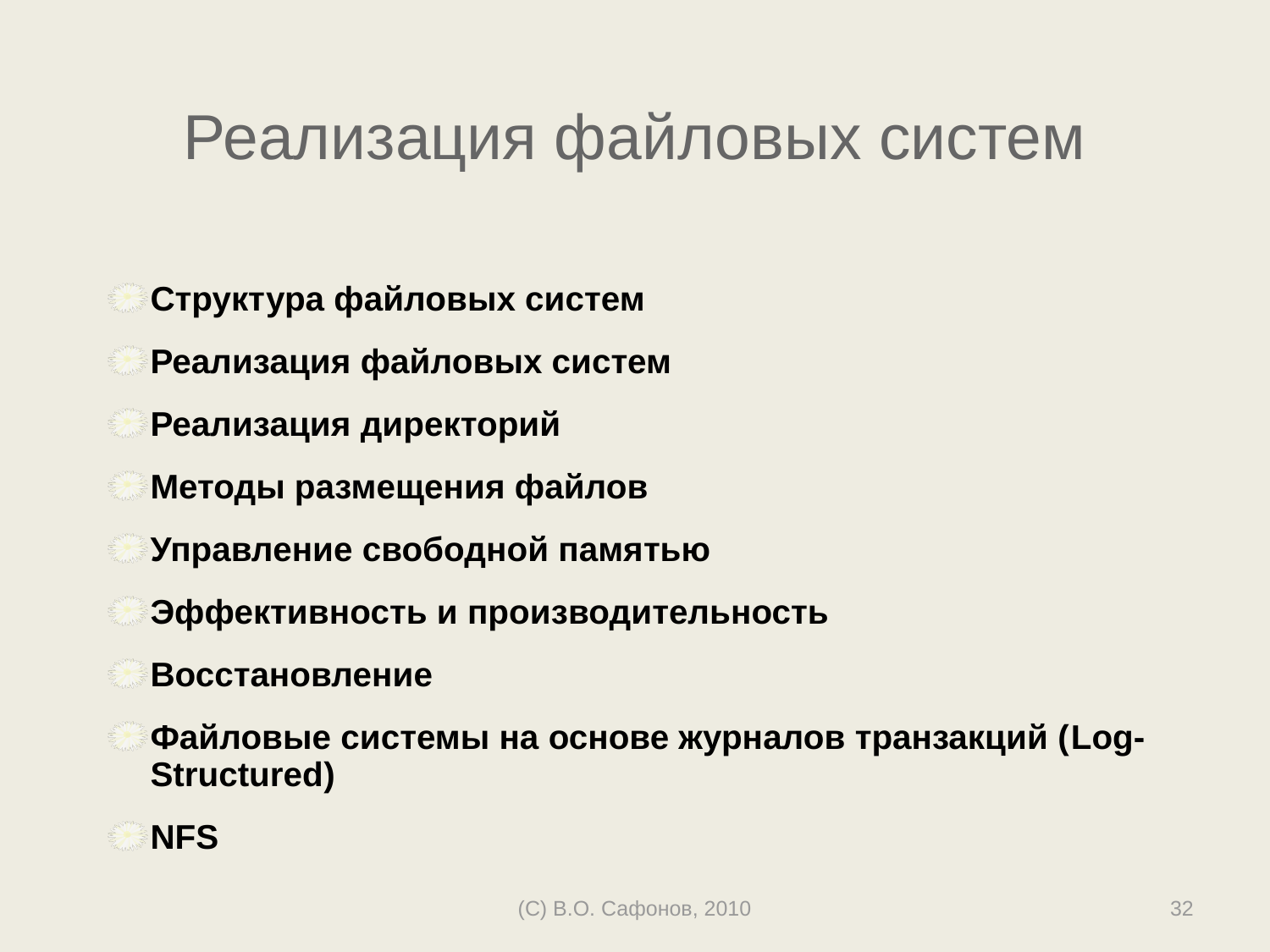

# Реализация файловых систем
Структура файловых систем
Реализация файловых систем
Реализация директорий
Методы размещения файлов
Управление свободной памятью
Эффективность и производительность
Восстановление
Файловые системы на основе журналов транзакций (Log-Structured)
NFS

(C) В.О. Сафонов, 2010
32